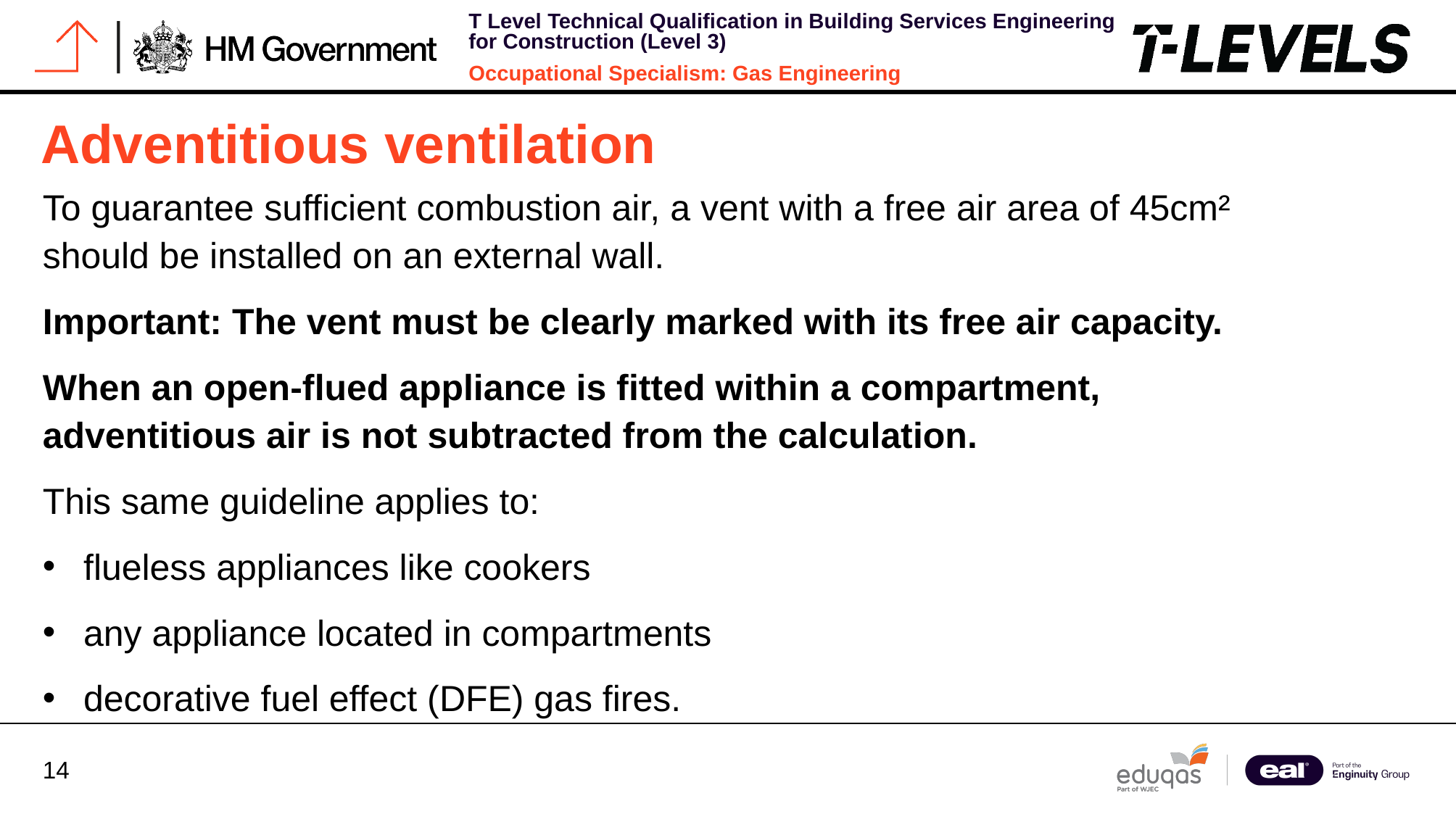

# Adventitious ventilation
To guarantee sufficient combustion air, a vent with a free air area of 45cm² should be installed on an external wall.
Important: The vent must be clearly marked with its free air capacity.
When an open-flued appliance is fitted within a compartment, adventitious air is not subtracted from the calculation.​
This same guideline applies to:
flueless appliances like cookers
any appliance located in compartments
decorative fuel effect (DFE) gas fires.
​